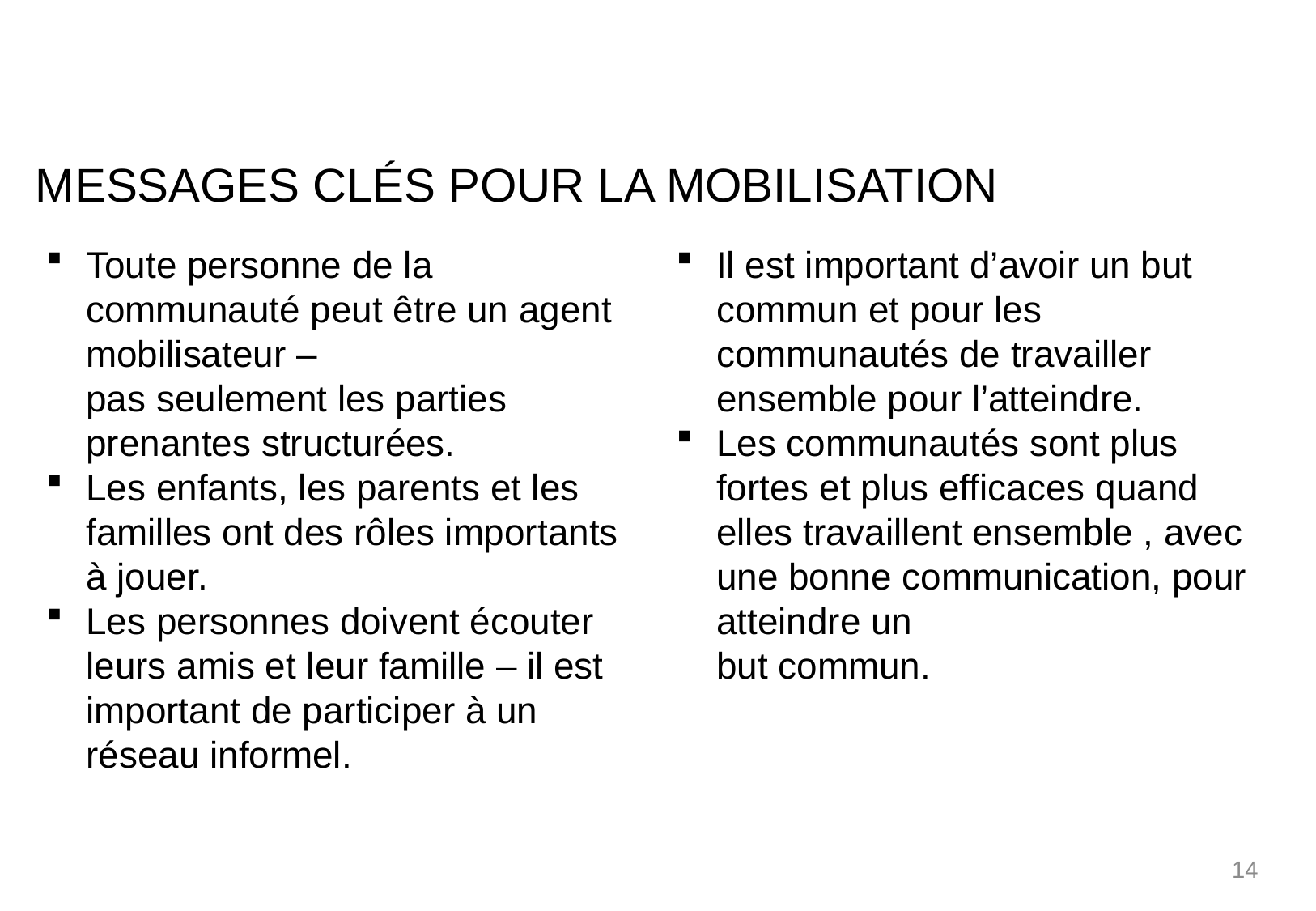

# Messages clés pour la mobilisation
Toute personne de la communauté peut être un agent mobilisateur –
pas seulement les parties prenantes structurées.
Les enfants, les parents et les familles ont des rôles importants
à jouer.
Les personnes doivent écouter leurs amis et leur famille – il est important de participer à un réseau informel.
Il est important d’avoir un but commun et pour les communautés de travailler ensemble pour l’atteindre.
Les communautés sont plus fortes et plus efficaces quand elles travaillent ensemble , avec une bonne communication, pour atteindre un
but commun.
14